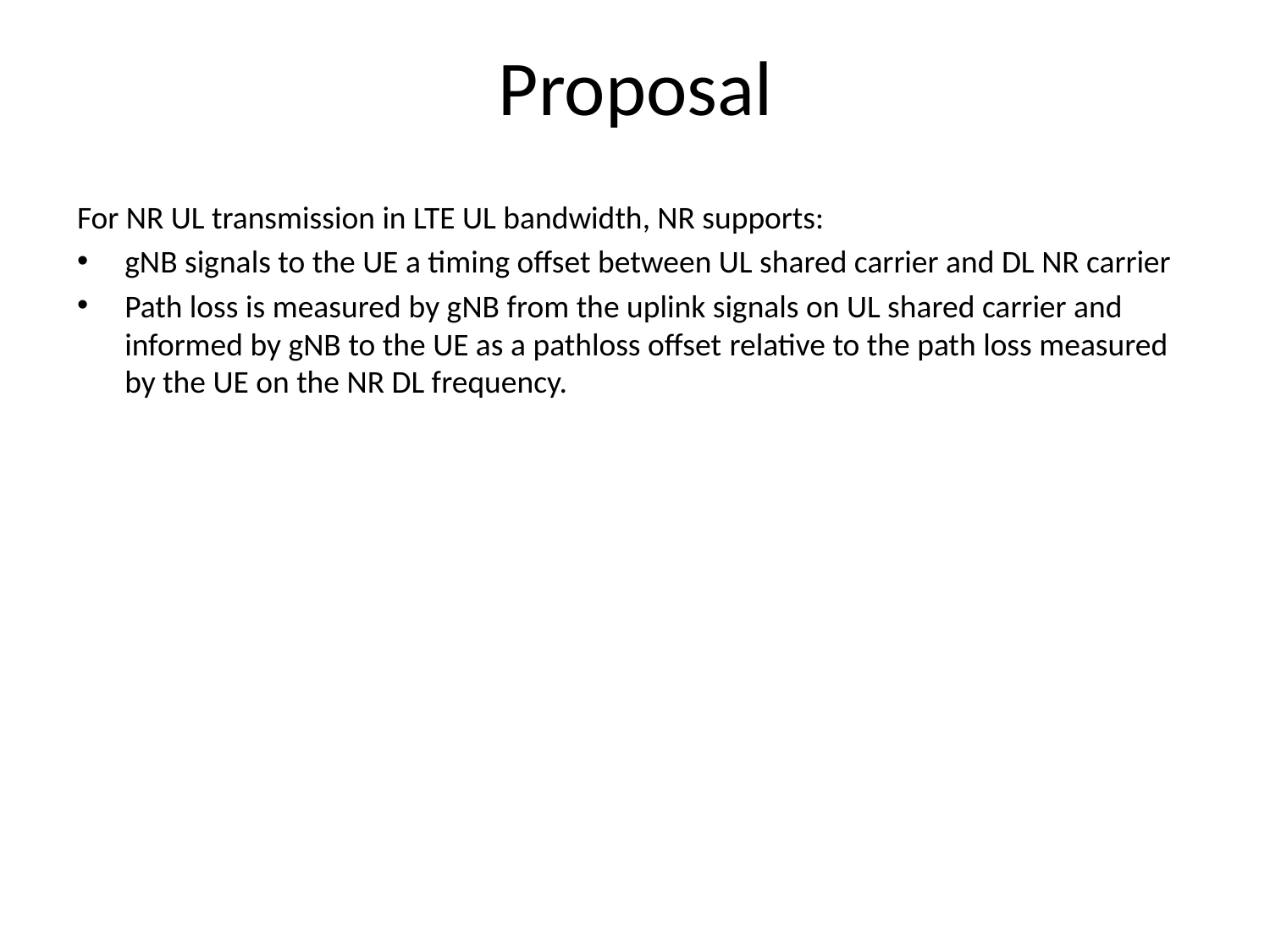

# Proposal
For NR UL transmission in LTE UL bandwidth, NR supports:
gNB signals to the UE a timing offset between UL shared carrier and DL NR carrier
Path loss is measured by gNB from the uplink signals on UL shared carrier and informed by gNB to the UE as a pathloss offset relative to the path loss measured by the UE on the NR DL frequency.